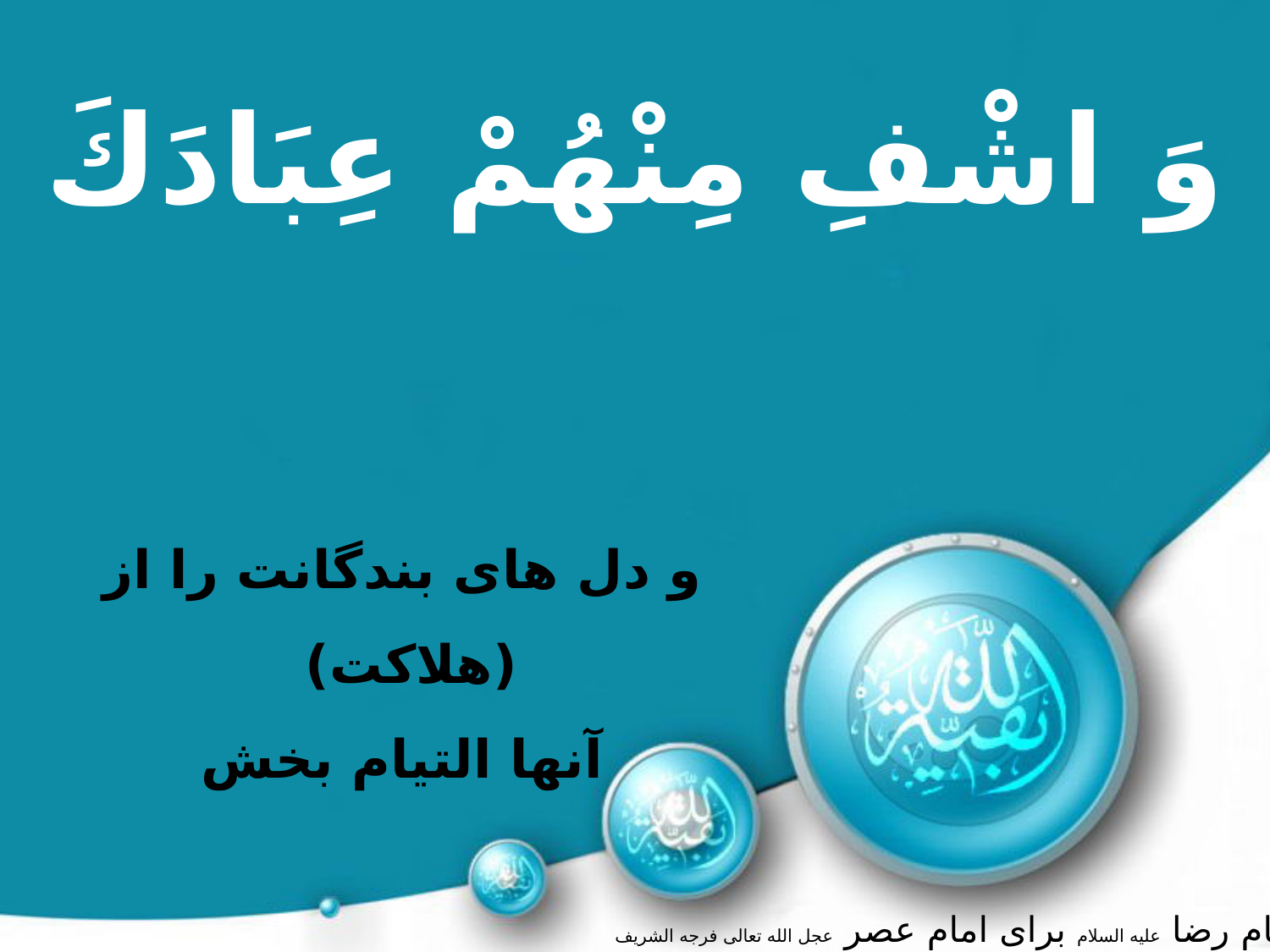

وَ اشْفِ مِنْهُمْ عِبَادَكَ
و دل هاى بندگانت را از (هلاكت)
آنها التیام بخش